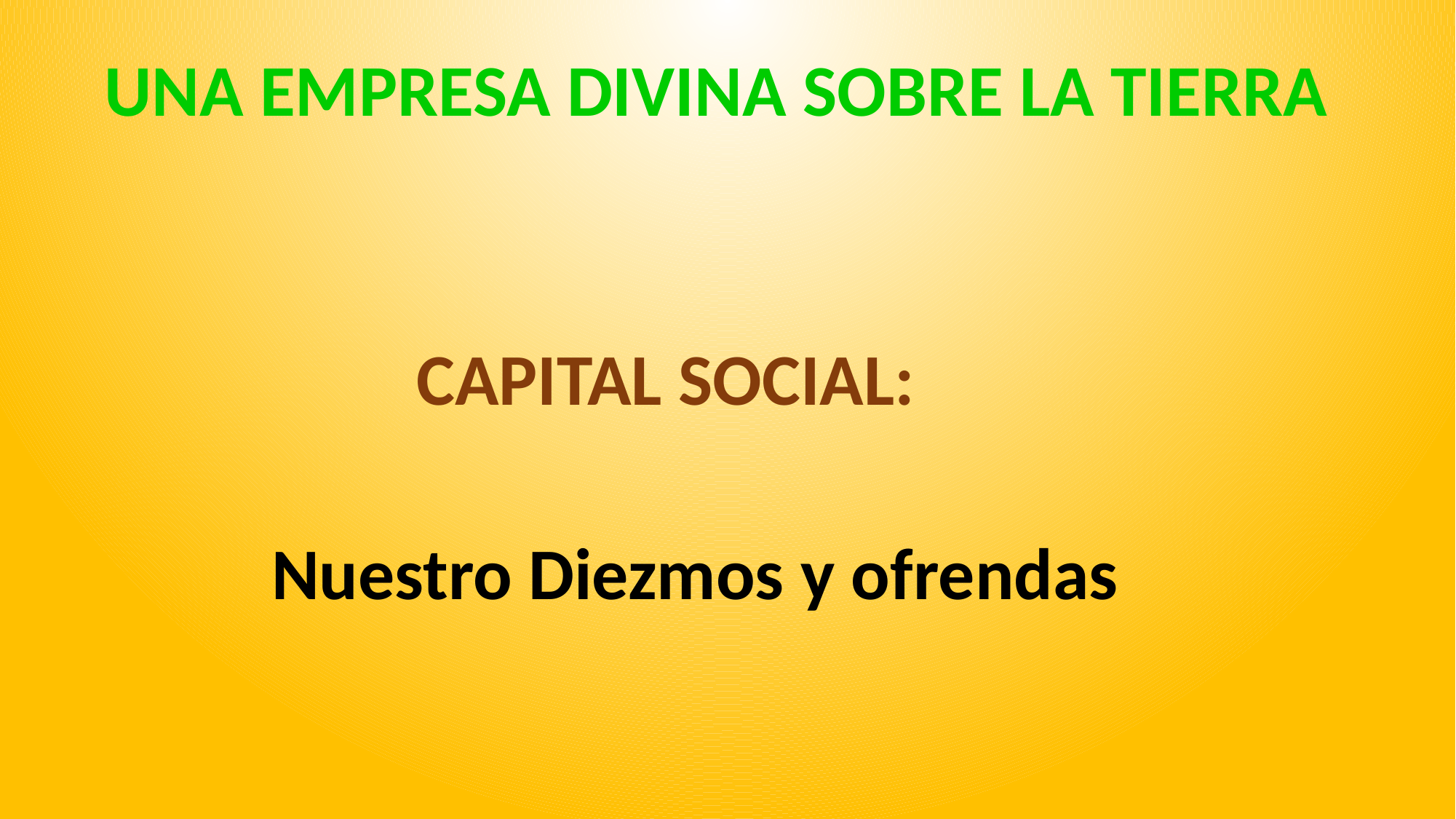

UNA EMPRESA DIVINA SOBRE LA TIERRA
CAPITAL SOCIAL:
Nuestro Diezmos y ofrendas